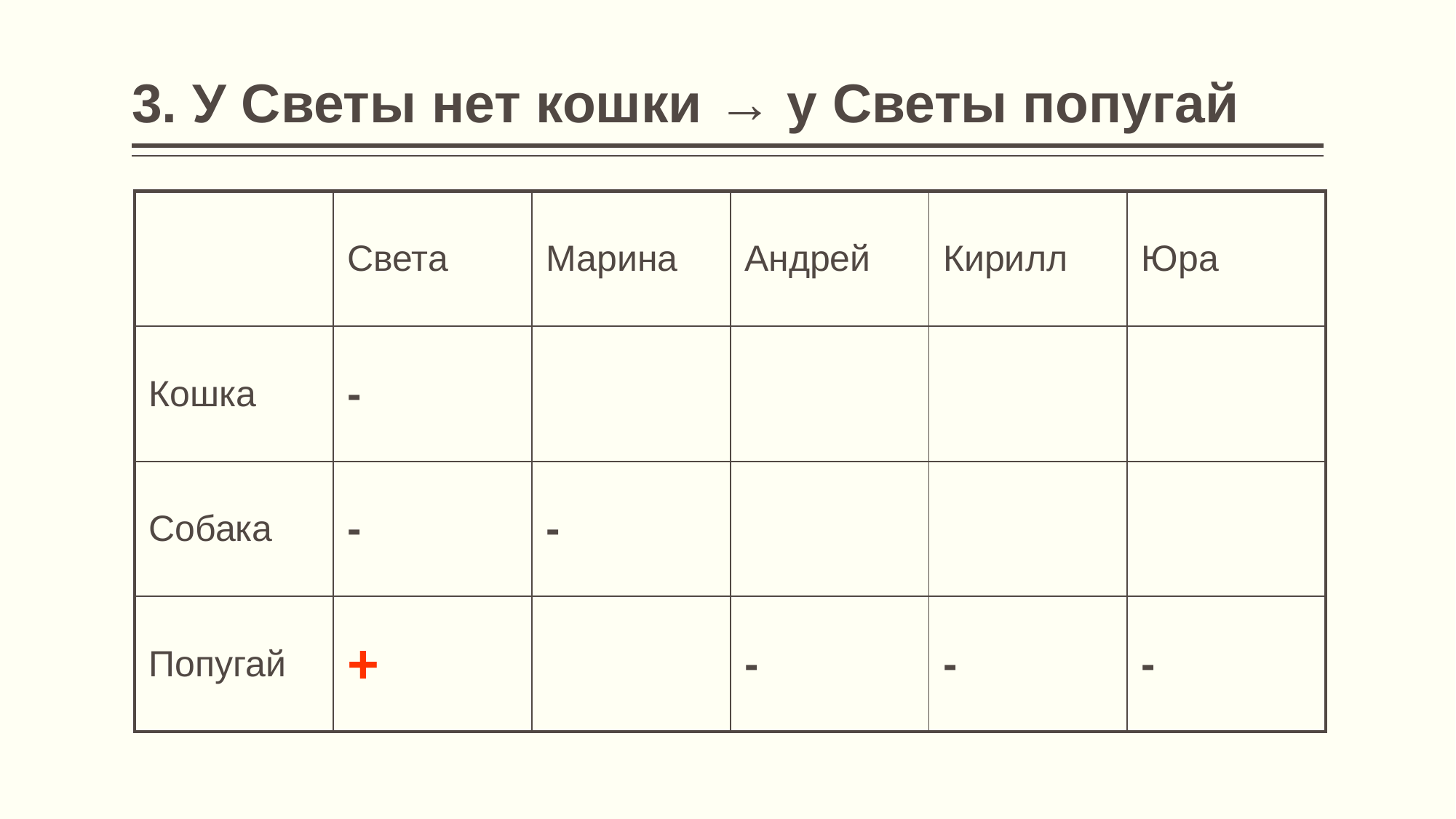

# 3. У Светы нет кошки → у Светы попугай
|  | Света | Марина | Андрей | Кирилл | Юра |
| --- | --- | --- | --- | --- | --- |
| Кошка | - |  |  |  |  |
| Собака | - | - |  |  |  |
| Попугай | + |  | - | - | - |